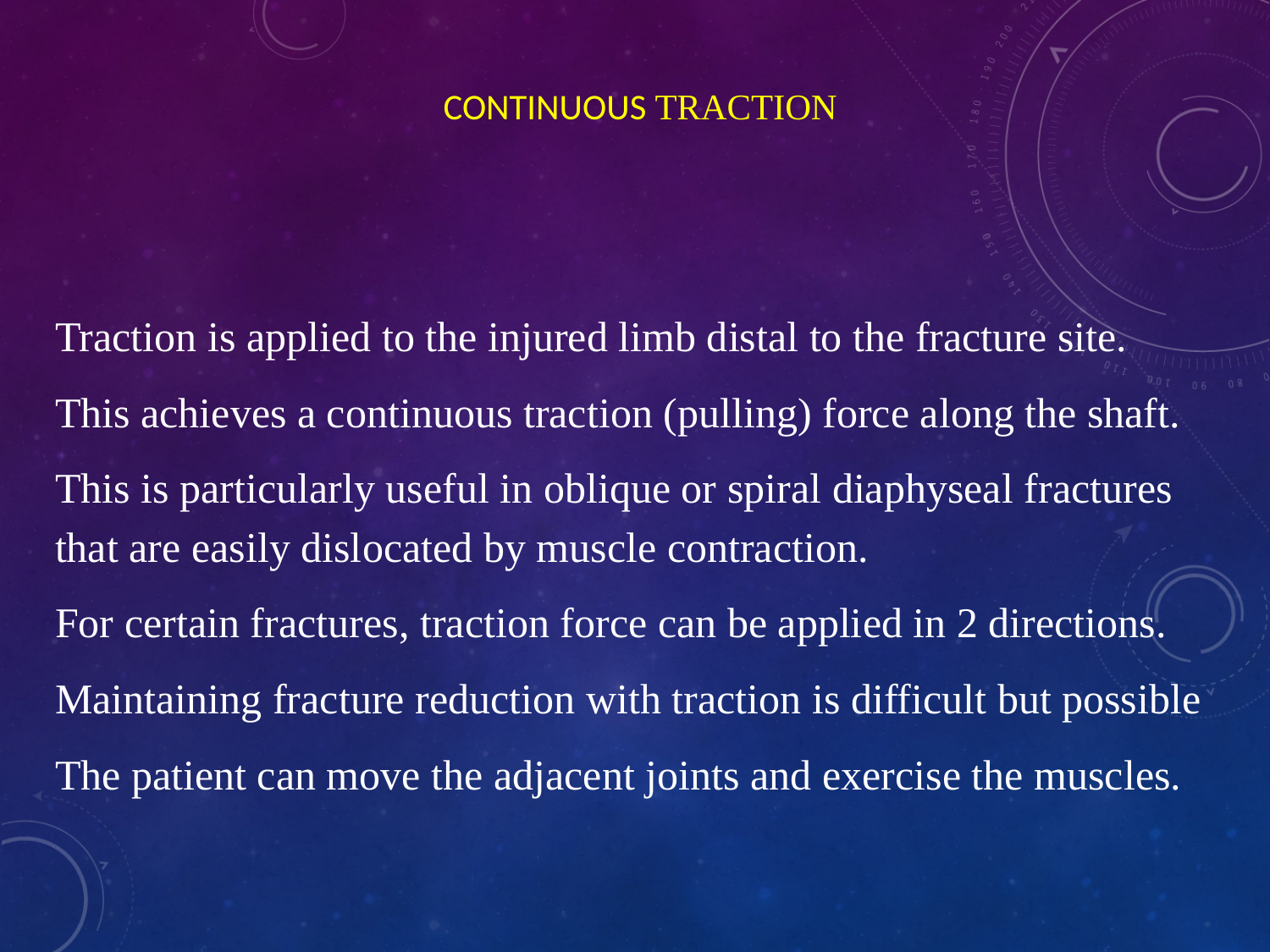

# Continuous traction
Traction is applied to the injured limb distal to the fracture site.
This achieves a continuous traction (pulling) force along the shaft.
This is particularly useful in oblique or spiral diaphyseal fractures that are easily dislocated by muscle contraction.
For certain fractures, traction force can be applied in 2 directions.
Maintaining fracture reduction with traction is difficult but possible
The patient can move the adjacent joints and exercise the muscles.